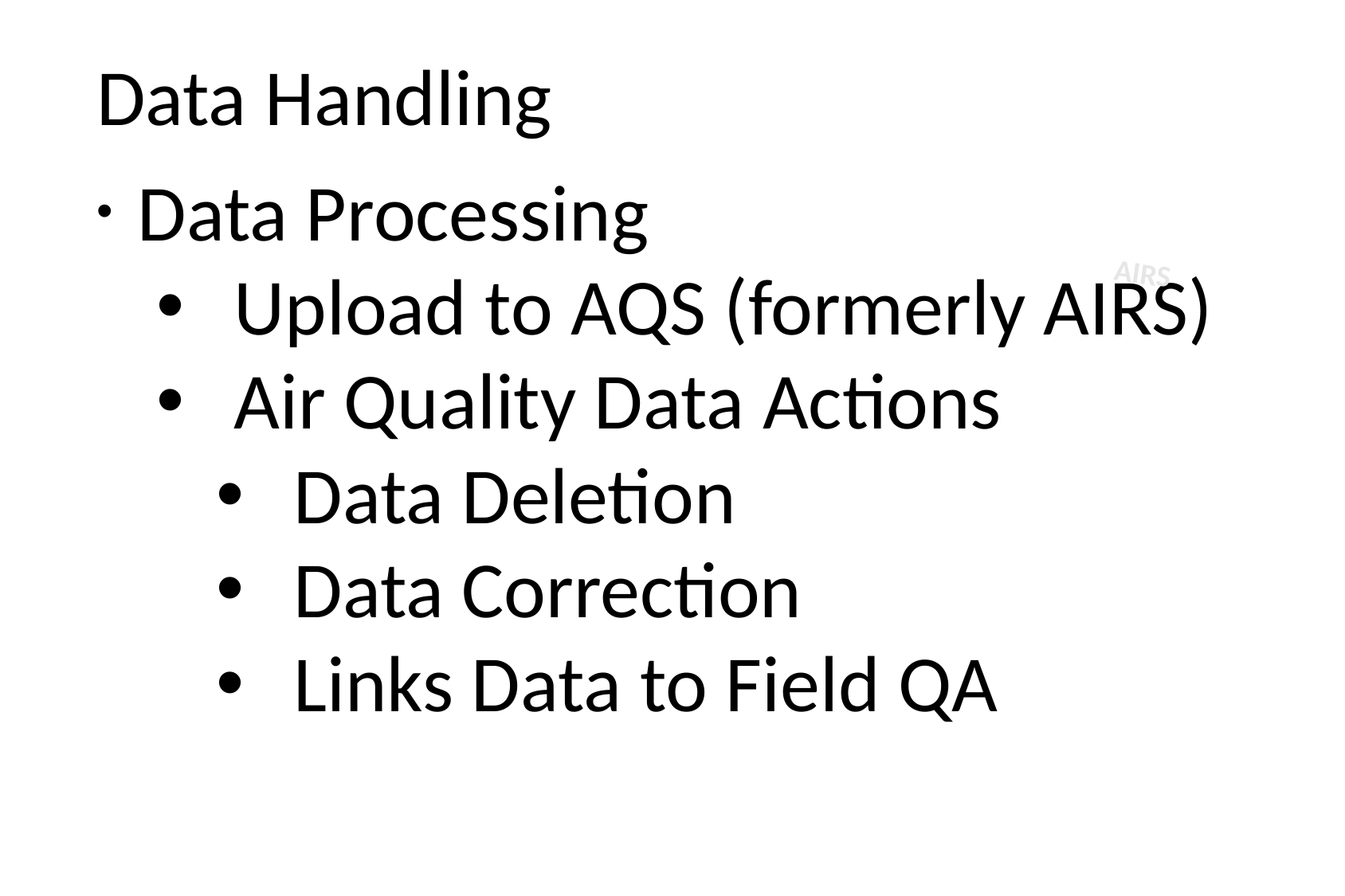

# Data Handling
 Data Processing
 Upload to AQS (formerly AIRS)
 Air Quality Data Actions
 Data Deletion
 Data Correction
 Links Data to Field QA
AIRS